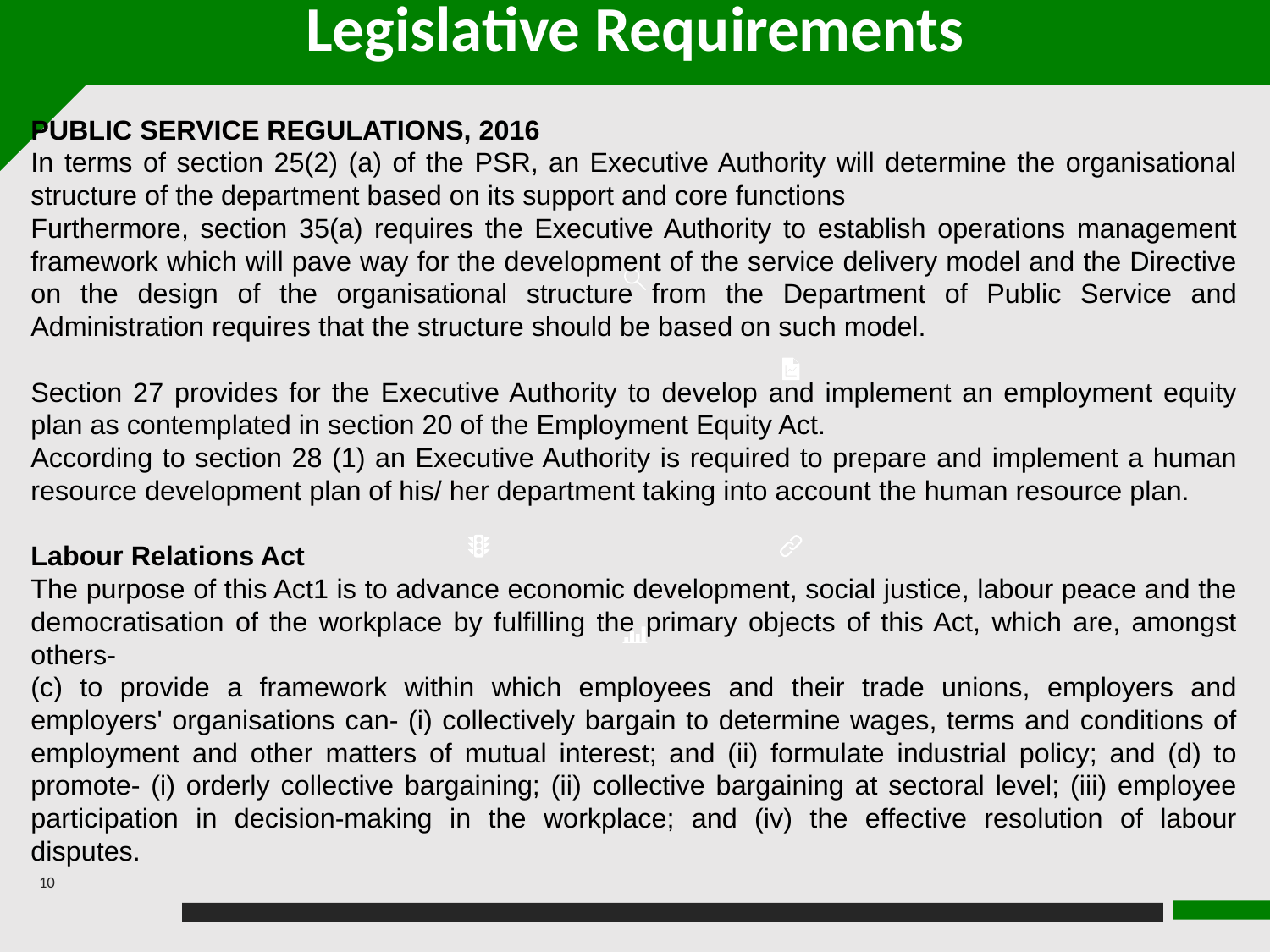

Legislative Requirements

PUBLIC SERVICE REGULATIONS, 2016
In terms of section 25(2) (a) of the PSR, an Executive Authority will determine the organisational structure of the department based on its support and core functions
Furthermore, section 35(a) requires the Executive Authority to establish operations management framework which will pave way for the development of the service delivery model and the Directive on the design of the organisational structure from the Department of Public Service and Administration requires that the structure should be based on such model.

Section 27 provides for the Executive Authority to develop and implement an employment equity plan as contemplated in section 20 of the Employment Equity Act.
According to section 28 (1) an Executive Authority is required to prepare and implement a human resource development plan of his/ her department taking into account the human resource plan.

Labour Relations Act
The purpose of this Act1 is to advance economic development, social justice, labour peace and the democratisation of the workplace by fulfilling the primary objects of this Act, which are, amongst others-
(c) to provide a framework within which employees and their trade unions, employers and employers' organisations can- (i) collectively bargain to determine wages, terms and conditions of employment and other matters of mutual interest; and (ii) formulate industrial policy; and (d) to promote- (i) orderly collective bargaining; (ii) collective bargaining at sectoral level; (iii) employee participation in decision-making in the workplace; and (iv) the effective resolution of labour disputes.

10